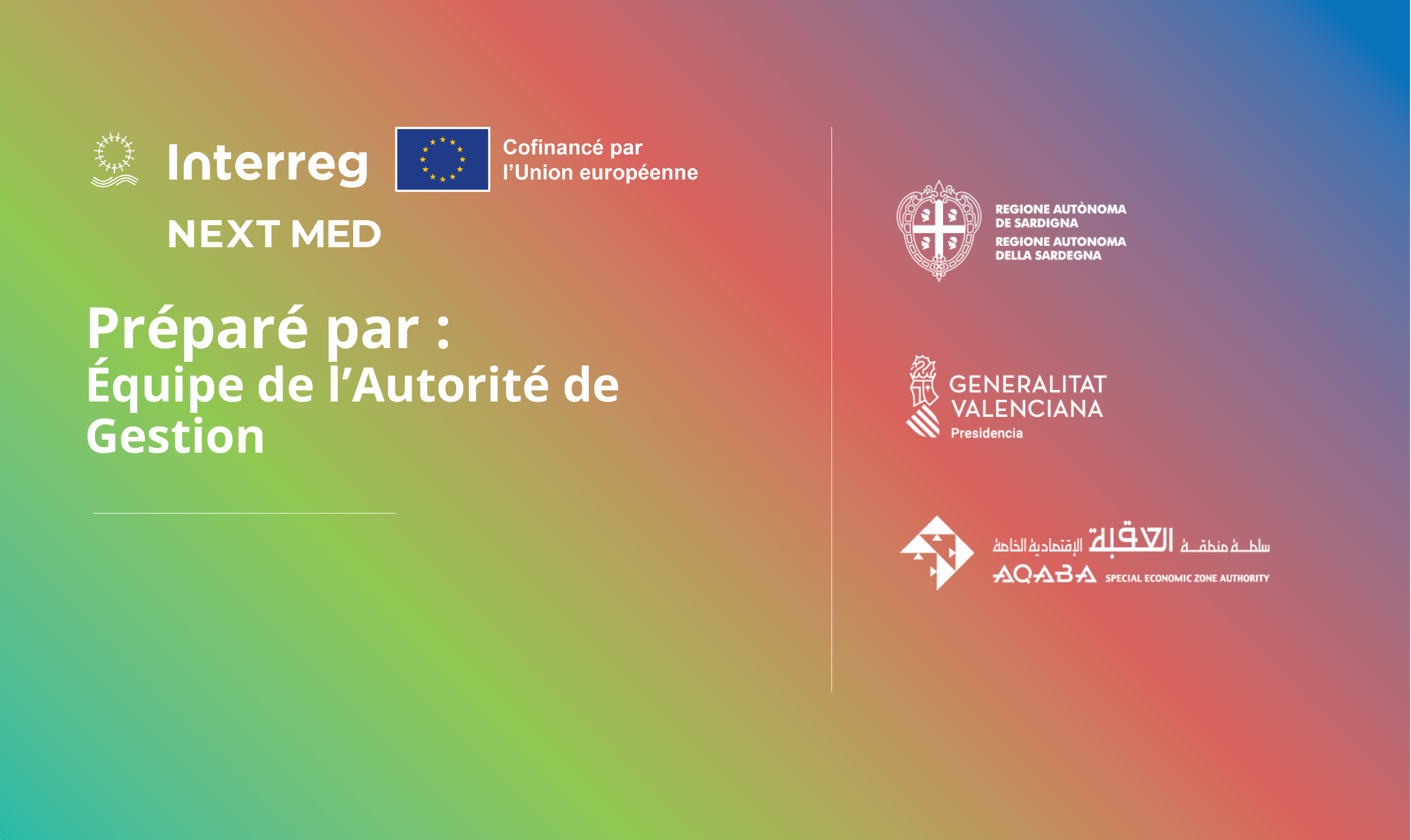

# Préparé par : Équipe de l’Autorité de Gestion